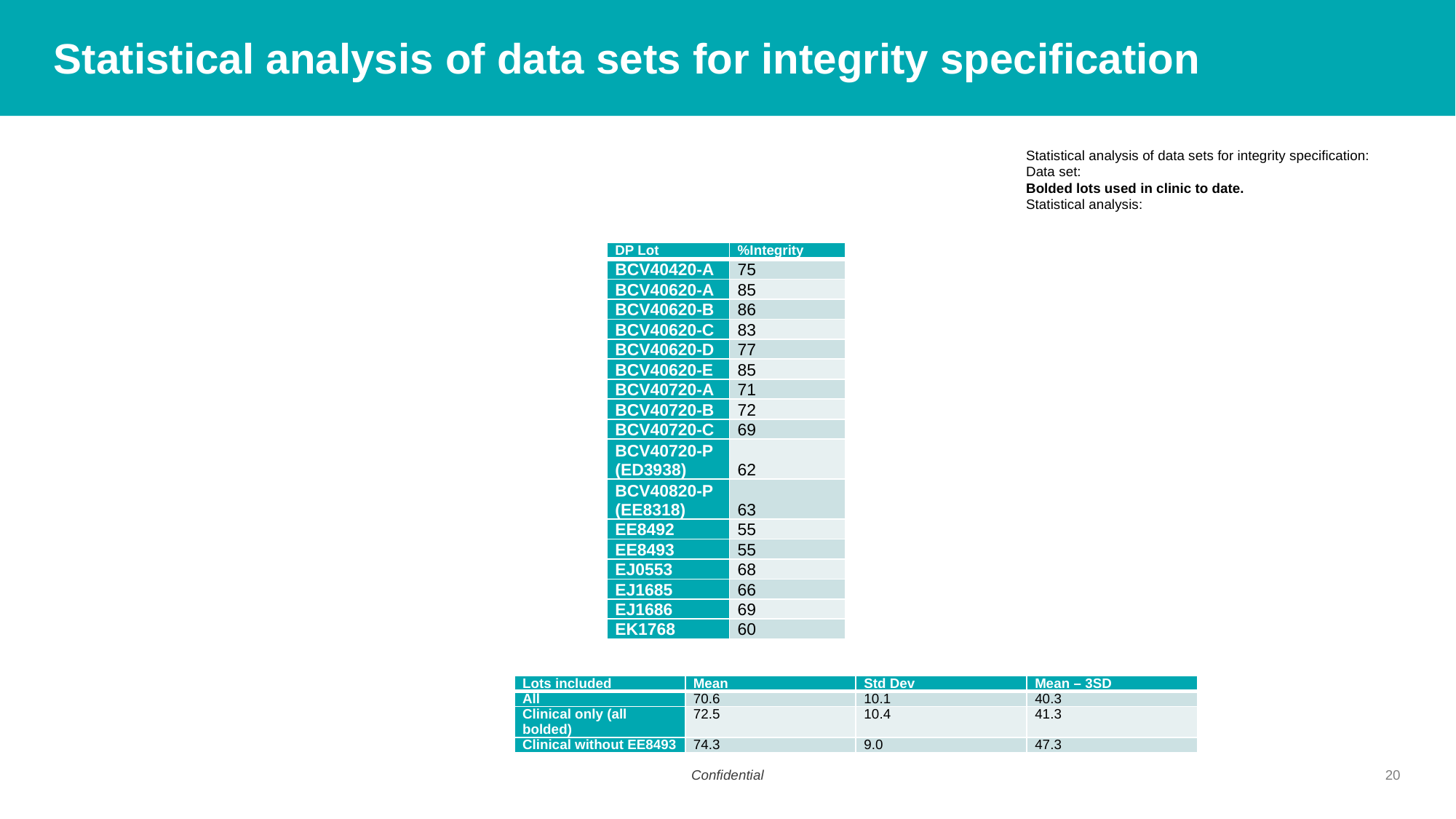

# Statistical analysis of data sets for integrity specification
Statistical analysis of data sets for integrity specification:
Data set:
Bolded lots used in clinic to date.
Statistical analysis:
| DP Lot | %Integrity |
| --- | --- |
| BCV40420-A | 75 |
| BCV40620-A | 85 |
| BCV40620-B | 86 |
| BCV40620-C | 83 |
| BCV40620-D | 77 |
| BCV40620-E | 85 |
| BCV40720-A | 71 |
| BCV40720-B | 72 |
| BCV40720-C | 69 |
| BCV40720-P (ED3938) | 62 |
| BCV40820-P (EE8318) | 63 |
| EE8492 | 55 |
| EE8493 | 55 |
| EJ0553 | 68 |
| EJ1685 | 66 |
| EJ1686 | 69 |
| EK1768 | 60 |
| Lots included | Mean | Std Dev | Mean – 3SD |
| --- | --- | --- | --- |
| All | 70.6 | 10.1 | 40.3 |
| Clinical only (all bolded) | 72.5 | 10.4 | 41.3 |
| Clinical without EE8493 | 74.3 | 9.0 | 47.3 |